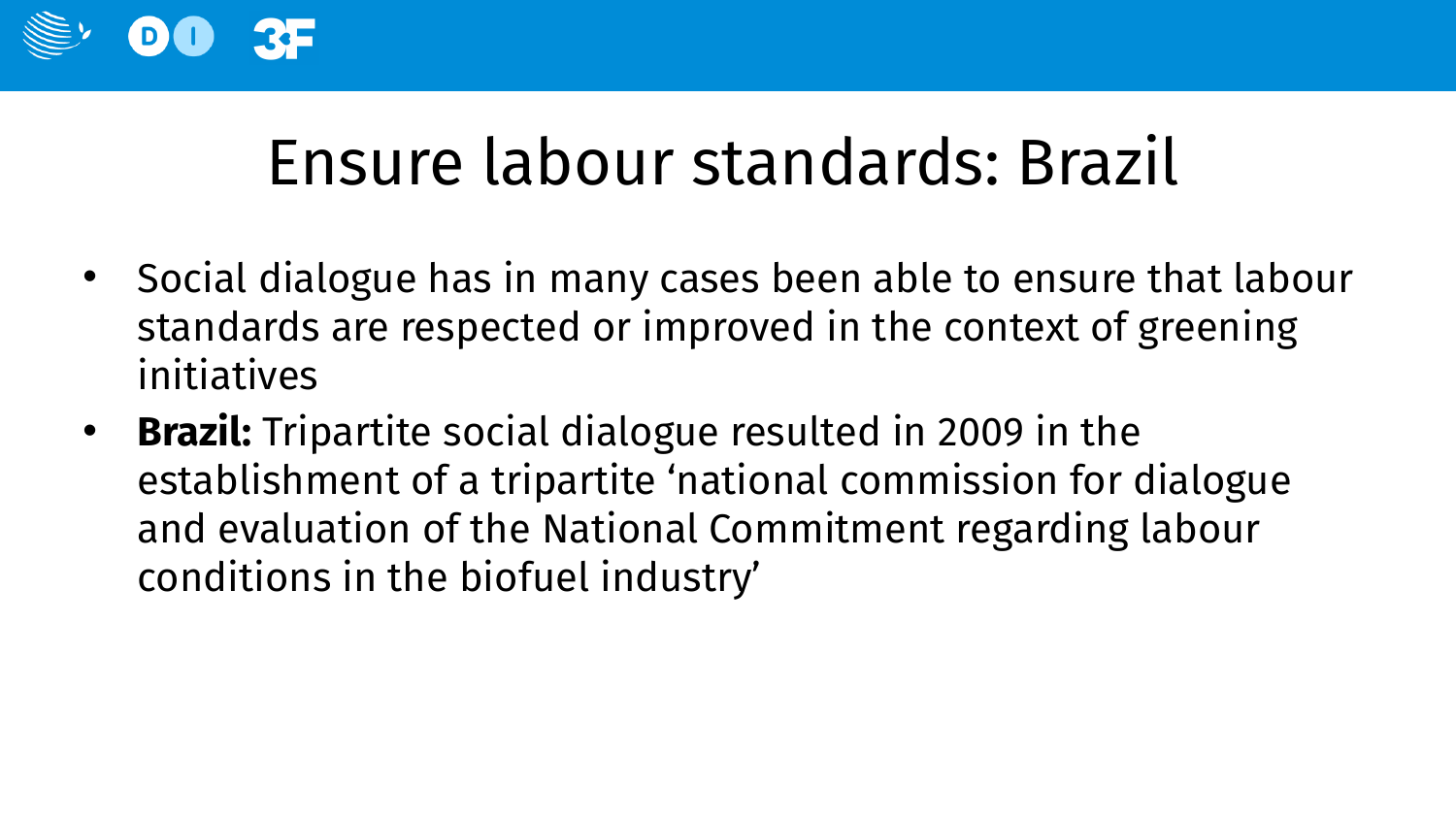

# Ensure labour standards: Brazil
Social dialogue has in many cases been able to ensure that labour standards are respected or improved in the context of greening initiatives
Brazil: Tripartite social dialogue resulted in 2009 in the establishment of a tripartite ‘national commission for dialogue and evaluation of the National Commitment regarding labour conditions in the biofuel industry’